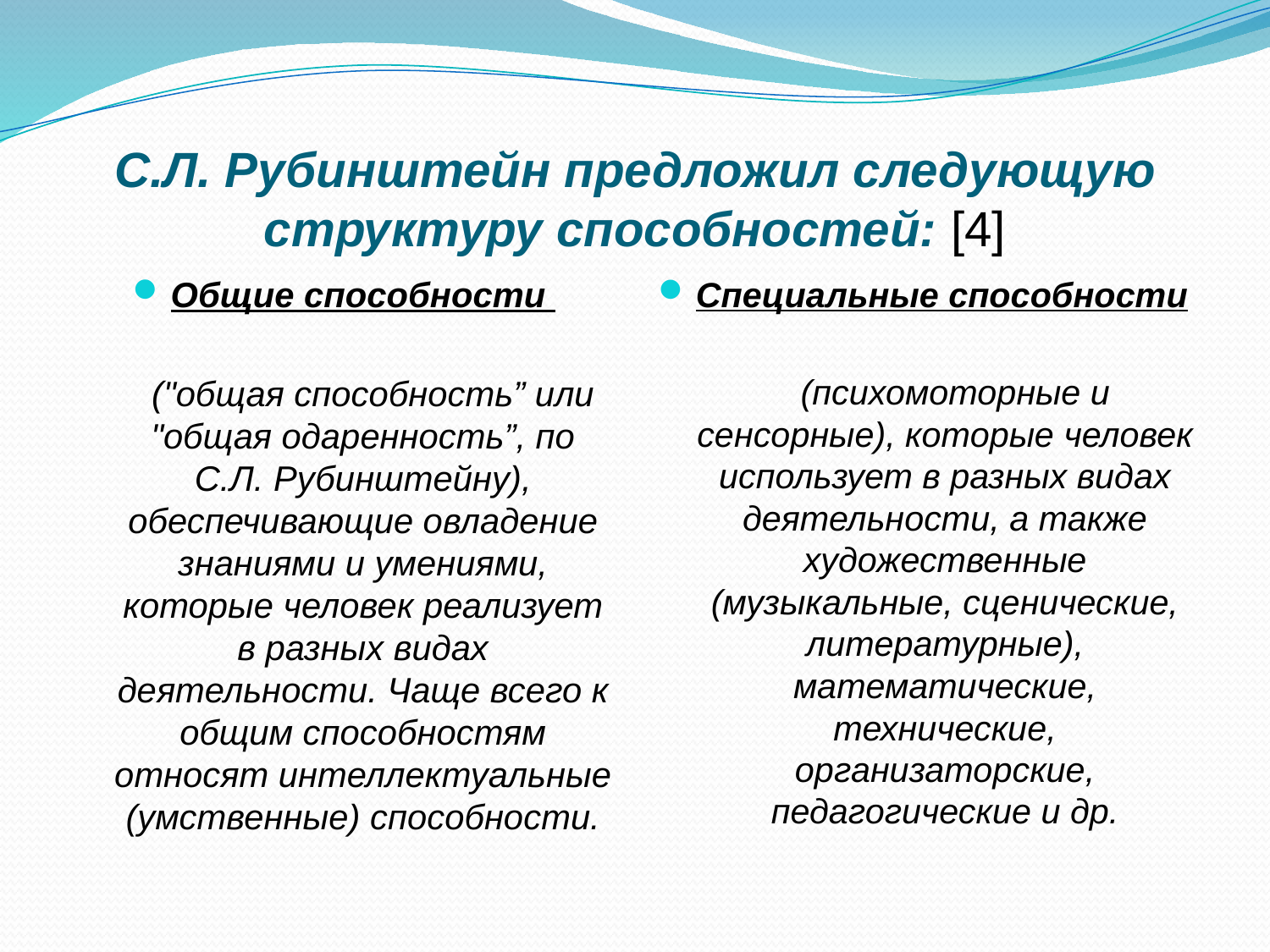

С.Л. Рубинштейн предложил следующую структуру способностей: [4]
Общие способности

      ("общая способность” или "общая одаренность”, по С.Л. Рубинштейну), обеспечивающие овладение знаниями и умениями, которые человек реализует в разных видах деятельности. Чаще всего к общим способностям относят интеллектуальные (умственные) способности.
Специальные способности

      (психомоторные и сенсорные), которые человек использует в разных видах деятельности, а также художественные (музыкальные, сценические, литературные), математические, технические, организаторские, педагогические и др.